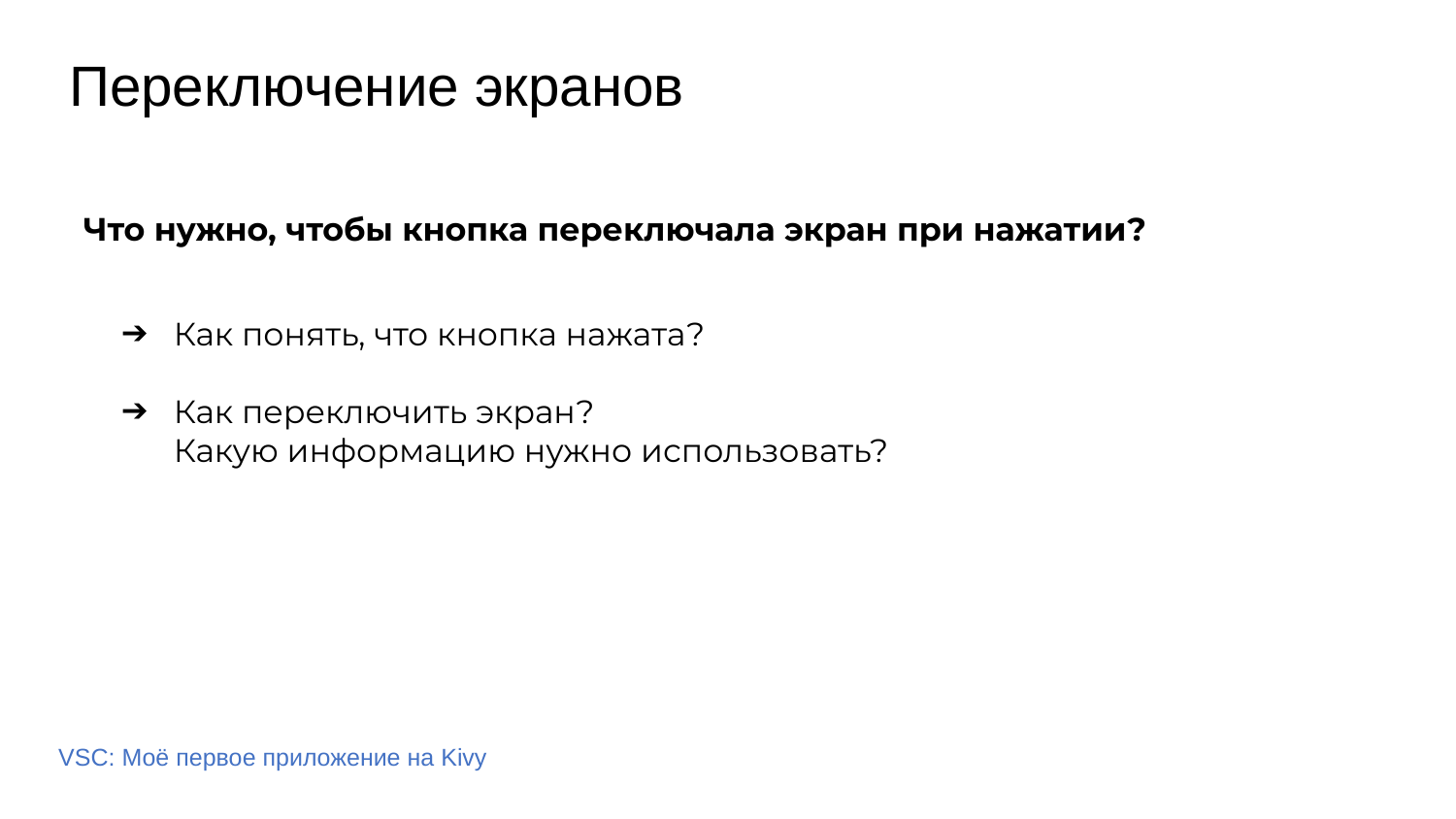

Переключение экранов

Что нужно, чтобы кнопка переключала экран при нажатии?
Как понять, что кнопка нажата?
Как переключить экран?
Какую информацию нужно использовать?
VSC: Моё первое приложение на Kivy